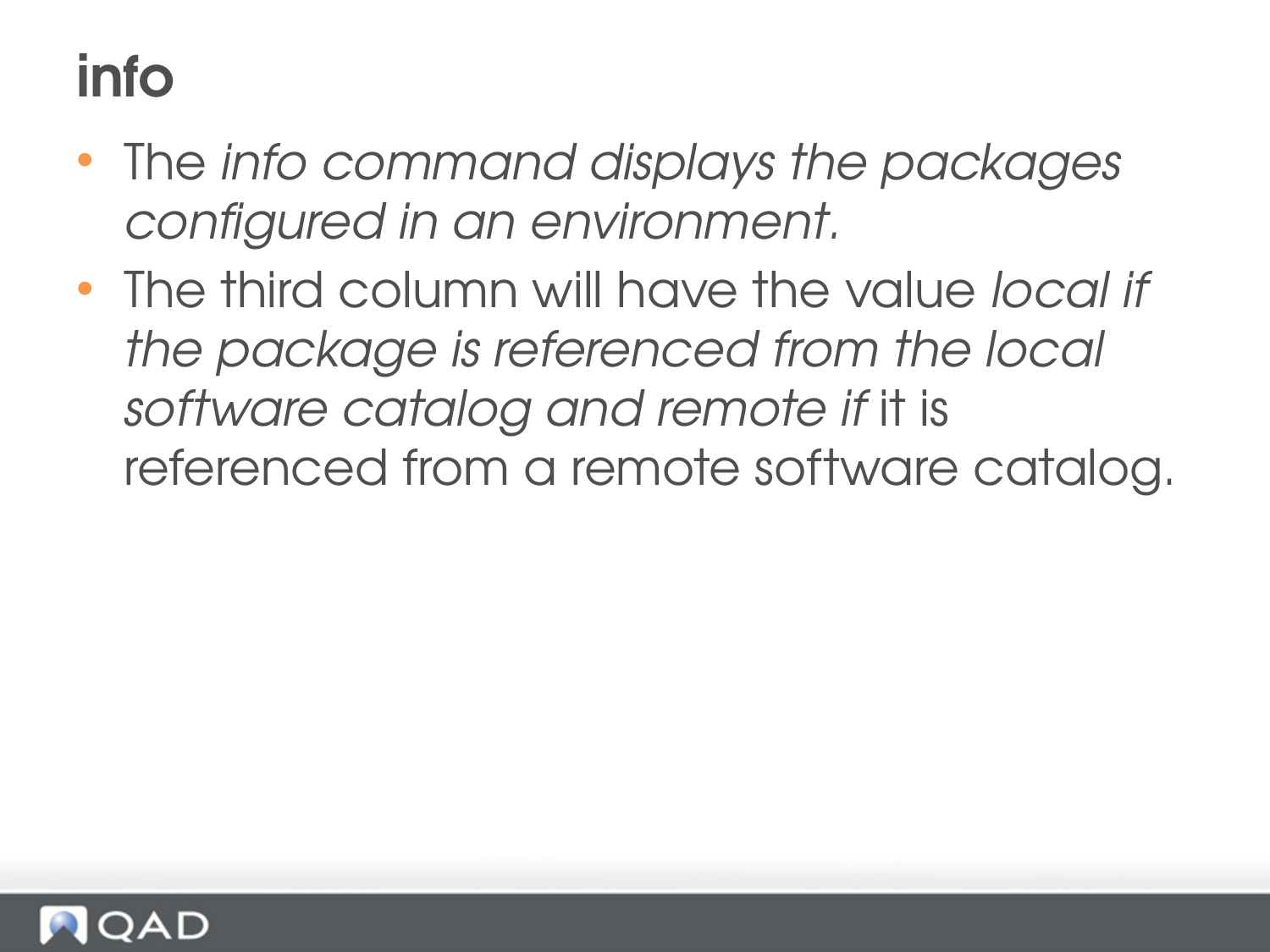

# info
The info command displays the packages configured in an environment.
The third column will have the value local if the package is referenced from the local software catalog and remote if it is referenced from a remote software catalog.